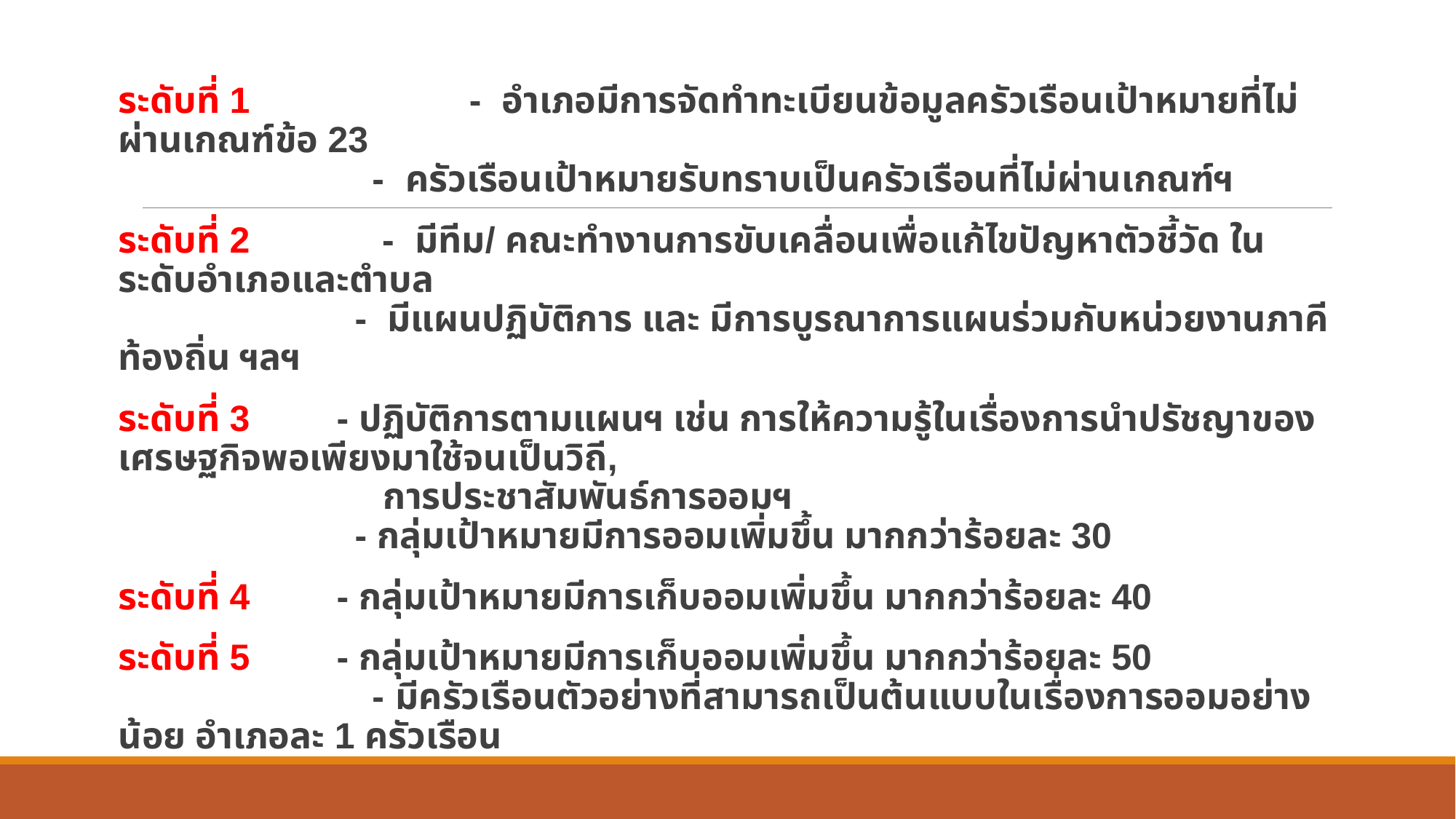

ระดับที่ 1	             -  อำเภอมีการจัดทำทะเบียนข้อมูลครัวเรือนเป้าหมายที่ไม่ผ่านเกณฑ์ข้อ 23
                         -  ครัวเรือนเป้าหมายรับทราบเป็นครัวเรือนที่ไม่ผ่านเกณฑ์ฯ
ระดับที่ 2             -  มีทีม/ คณะทำงานการขับเคลื่อนเพื่อแก้ไขปัญหาตัวชี้วัด ในระดับอำเภอและตำบล
                         -  มีแผนปฏิบัติการ และ มีการบูรณาการแผนร่วมกับหน่วยงานภาคี ท้องถิ่น ฯลฯ
ระดับที่ 3 	- ปฏิบัติการตามแผนฯ เช่น การให้ความรู้ในเรื่องการนำปรัชญาของเศรษฐกิจพอเพียงมาใช้จนเป็นวิถี,
                          การประชาสัมพันธ์การออมฯ
                         - กลุ่มเป้าหมายมีการออมเพิ่มขึ้น มากกว่าร้อยละ 30
ระดับที่ 4 	- กลุ่มเป้าหมายมีการเก็บออมเพิ่มขึ้น มากกว่าร้อยละ 40
ระดับที่ 5 	- กลุ่มเป้าหมายมีการเก็บออมเพิ่มขึ้น มากกว่าร้อยละ 50
                         - มีครัวเรือนตัวอย่างที่สามารถเป็นต้นแบบในเรื่องการออมอย่างน้อย อำเภอละ 1 ครัวเรือน